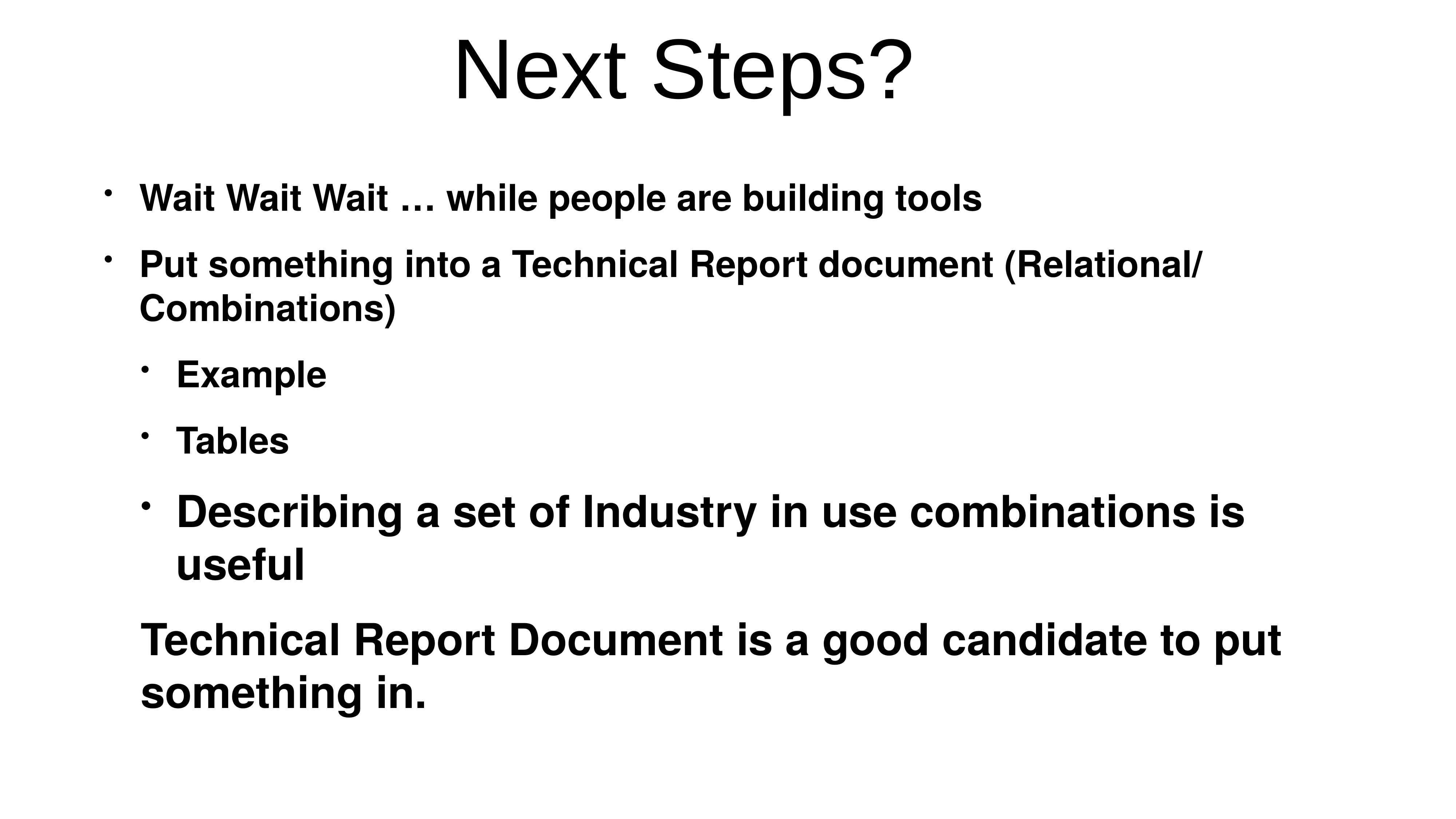

# Next Steps?
Wait Wait Wait … while people are building tools
Put something into a Technical Report document (Relational/ Combinations)
Example
Tables
Describing a set of Industry in use combinations is useful
Technical Report Document is a good candidate to put something in.